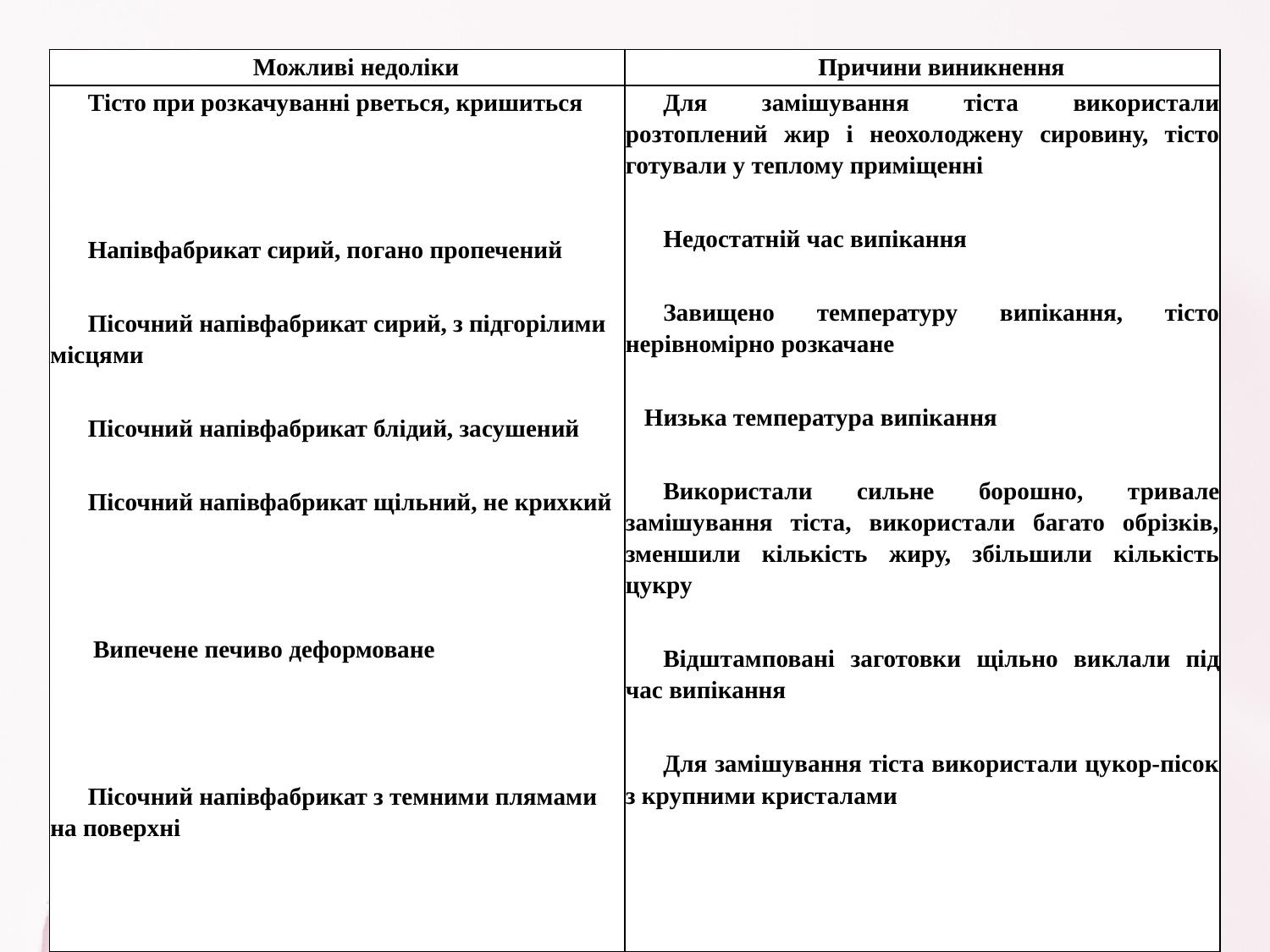

#
| Можливі недоліки | Причини виникнення |
| --- | --- |
| Тісто при розкачуванні рветься, кришиться Напівфабрикат сирий, погано пропечений Пісочний напівфабрикат сирий, з підгорілими місцями Пісочний напівфабрикат блідий, засушений Пісочний напівфабрикат щільний, не крихкий Випечене печиво деформоване Пісочний напівфабрикат з темними плямами на поверхні | Для замішування тіста використали розтоплений жир і неохолоджену сировину, тісто готували у теплому приміщенні Недостатній час випікання Завищено температуру випікання, тісто нерівномірно розкачане Низька температура випікання Використали сильне борошно, три­вале замішування тіста, використали багато обрізків, зменшили кількість жиру, збільшили кількість цукру Відштамповані заготовки щільно ви­клали під час випікання Для замішування тіста використали цукор-пісок з крупними кристалами |